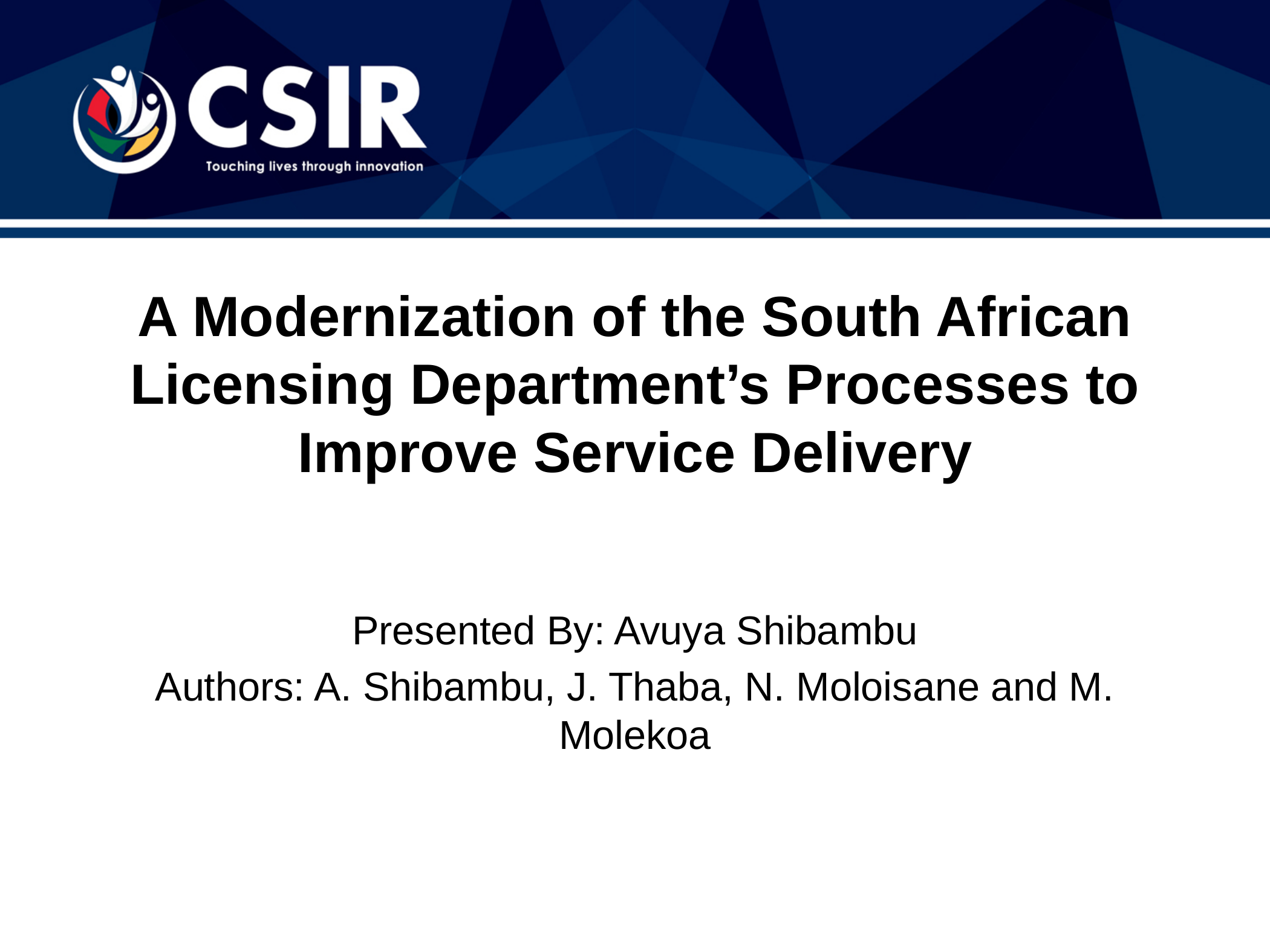

A Modernization of the South African Licensing Department’s Processes to Improve Service Delivery

Presented By: Avuya Shibambu
Authors: A. Shibambu, J. Thaba, N. Moloisane and M. Molekoa